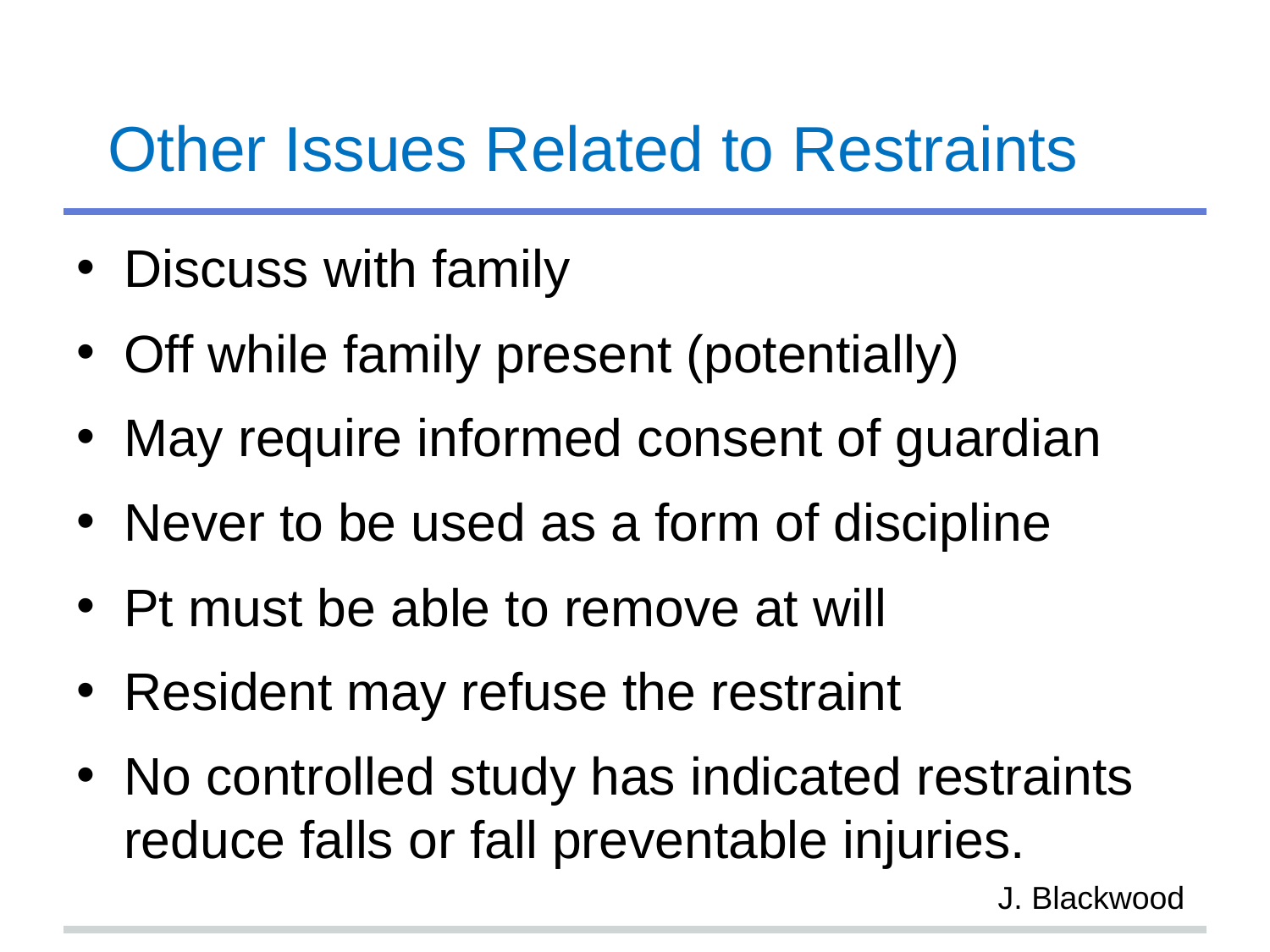

# Other Issues Related to Restraints
Discuss with family
Off while family present (potentially)
May require informed consent of guardian
Never to be used as a form of discipline
Pt must be able to remove at will
Resident may refuse the restraint
No controlled study has indicated restraints reduce falls or fall preventable injuries.

J. Blackwood